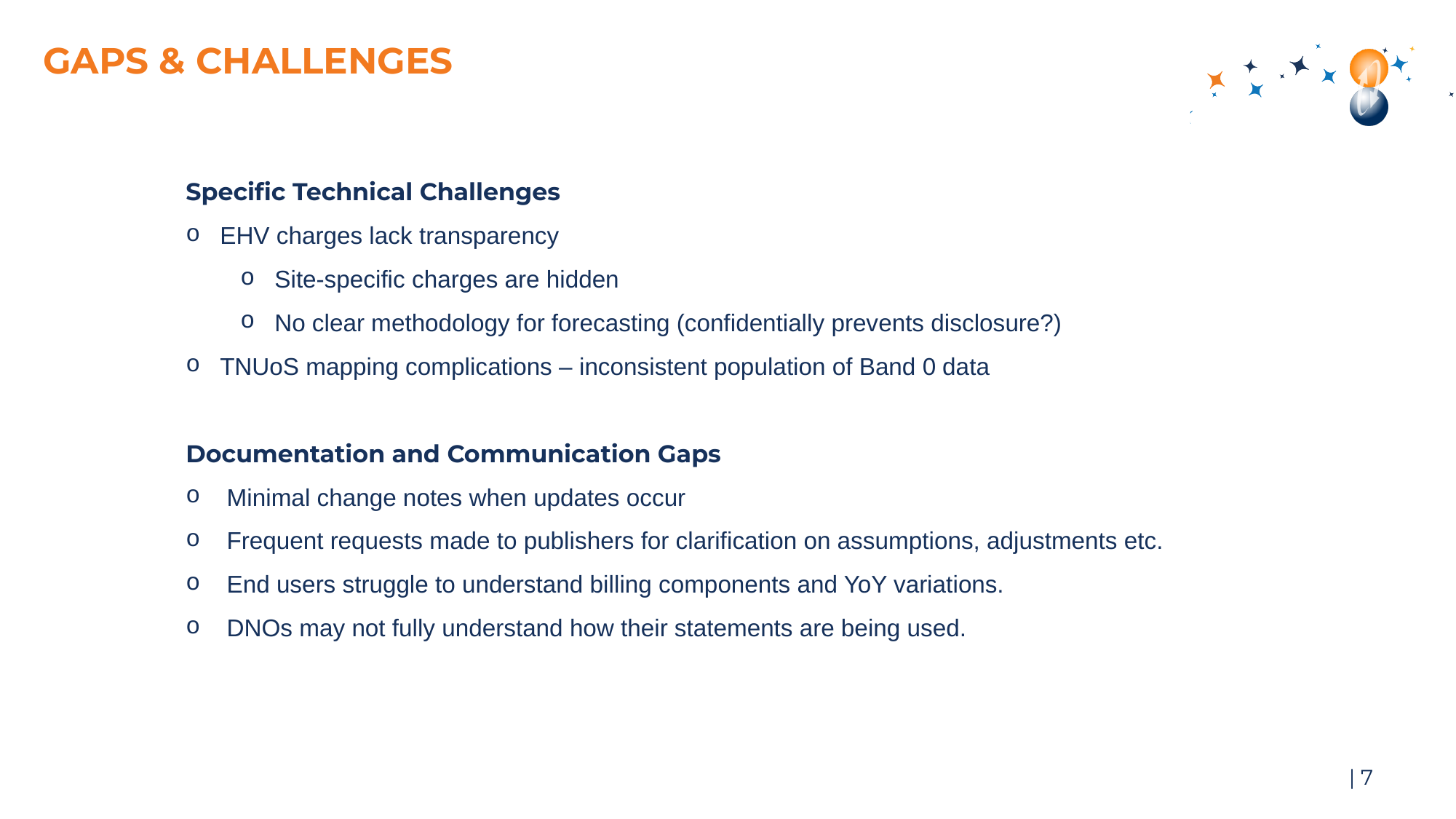

# GAPS & CHALLENGES
Specific Technical Challenges
EHV charges lack transparency
Site-specific charges are hidden
No clear methodology for forecasting (confidentially prevents disclosure?)
TNUoS mapping complications – inconsistent population of Band 0 data

Documentation and Communication Gaps
Minimal change notes when updates occur
Frequent requests made to publishers for clarification on assumptions, adjustments etc.
End users struggle to understand billing components and YoY variations.
DNOs may not fully understand how their statements are being used.